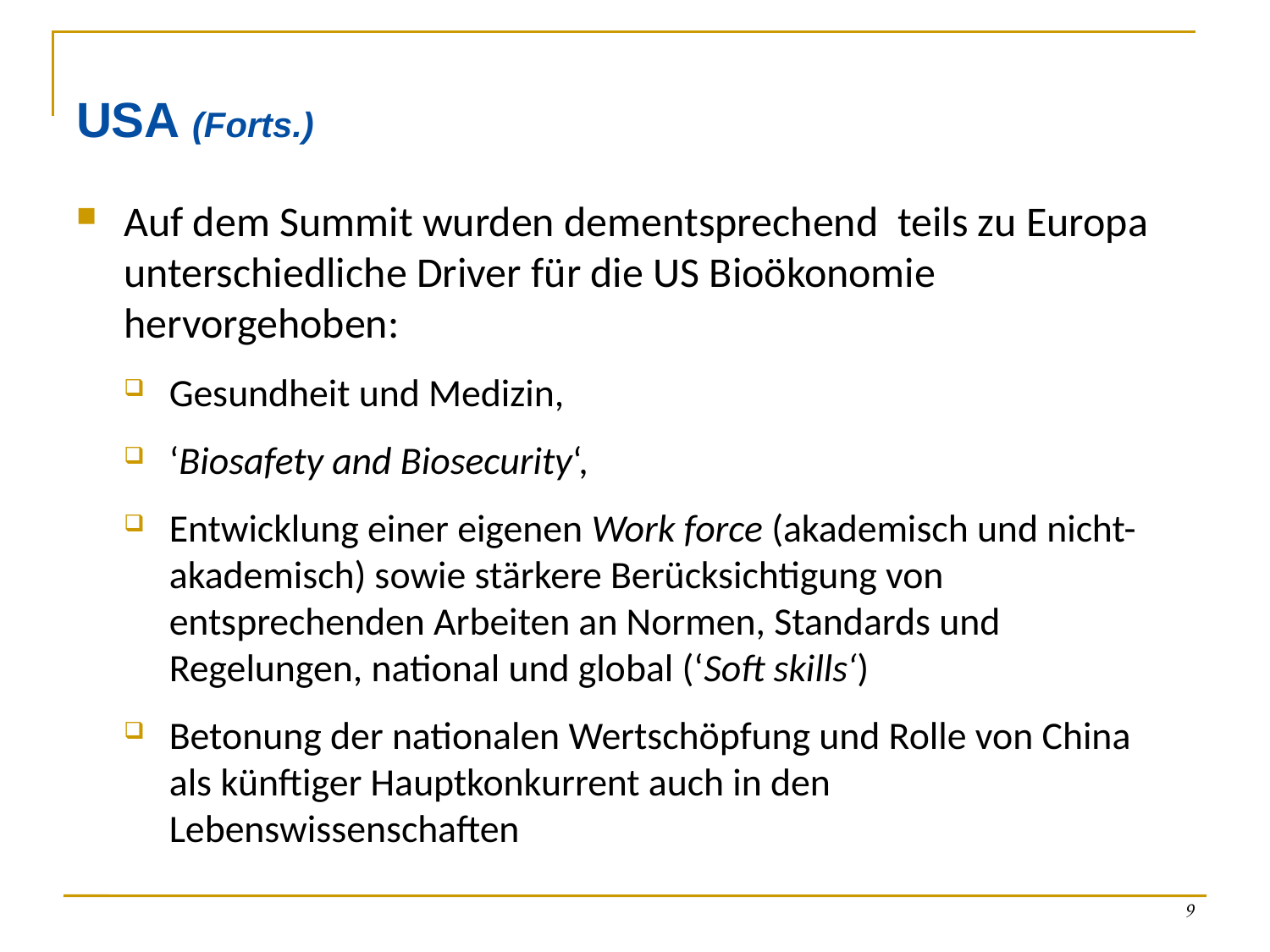

# USA (Forts.)
Auf dem Summit wurden dementsprechend  teils zu Europa unterschiedliche Driver für die US Bioökonomie hervorgehoben:
Gesundheit und Medizin,
‘Biosafety and Biosecurity‘,
Entwicklung einer eigenen Work force (akademisch und nicht- akademisch) sowie stärkere Berücksichtigung von entsprechenden Arbeiten an Normen, Standards und Regelungen, national und global (‘Soft skills‘)
Betonung der nationalen Wertschöpfung und Rolle von China als künftiger Hauptkonkurrent auch in den Lebenswissenschaften

9